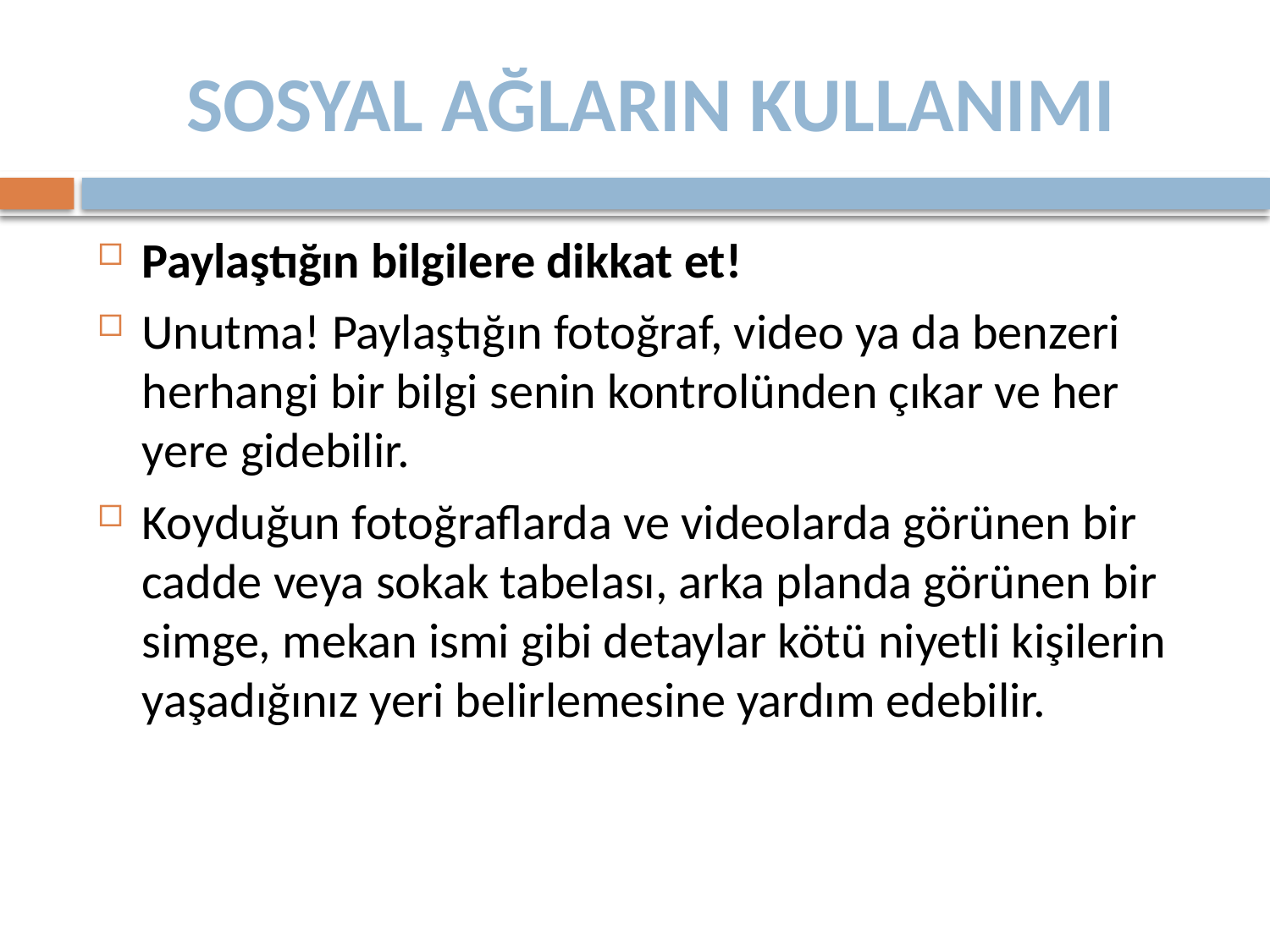

# SOSYAL AĞLARIN KULLANIMI
Paylaştığın bilgilere dikkat et!
Unutma! Paylaştığın fotoğraf, video ya da benzeri herhangi bir bilgi senin kontrolünden çıkar ve her yere gidebilir.
Koyduğun fotoğraflarda ve videolarda görünen bir cadde veya sokak tabelası, arka planda görünen bir simge, mekan ismi gibi detaylar kötü niyetli kişilerin yaşadığınız yeri belirlemesine yardım edebilir.